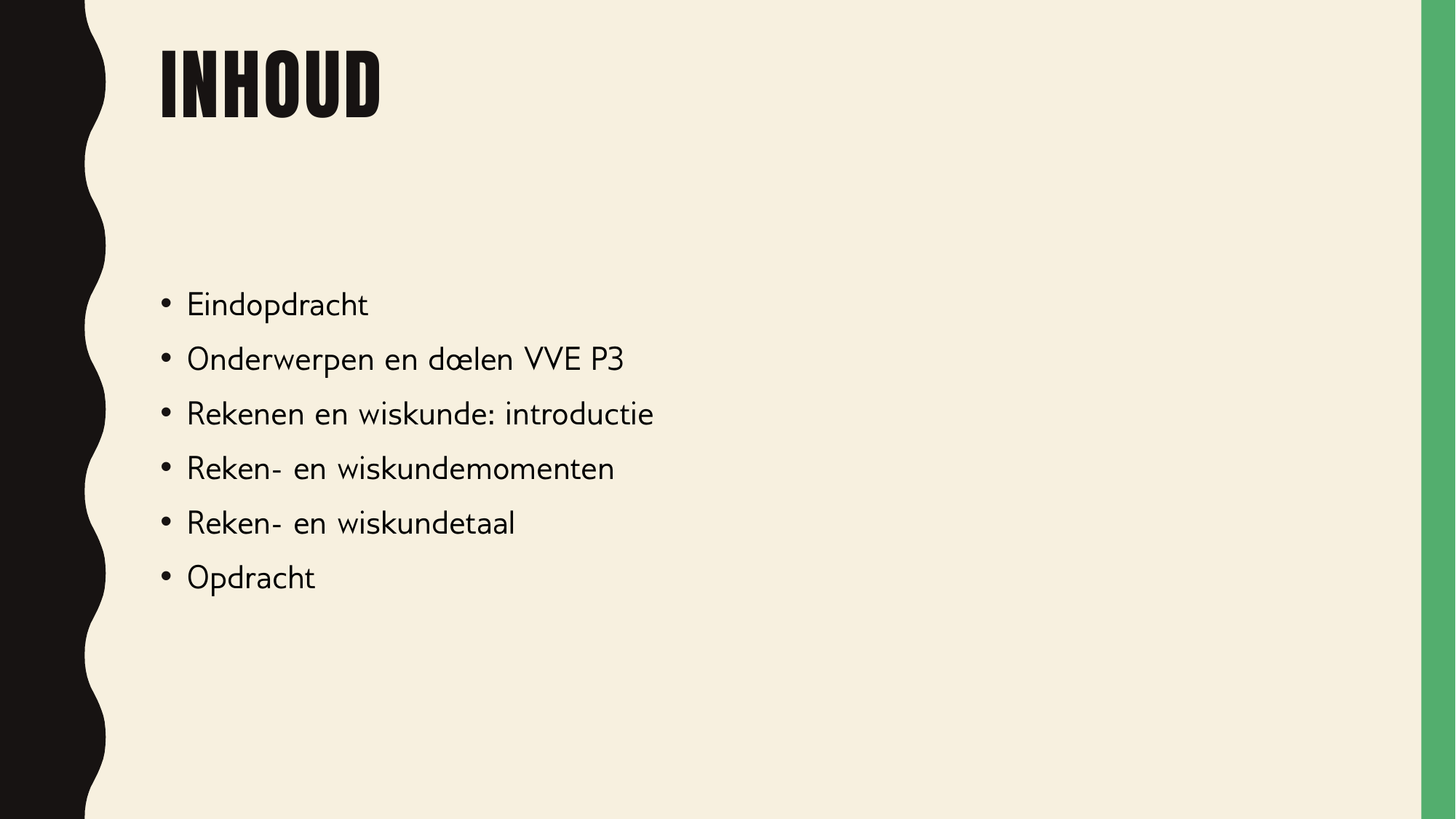

# inhoud
Eindopdracht
Onderwerpen en doelen VVE P3
Rekenen en wiskunde: introductie
Reken- en wiskundemomenten
Reken- en wiskundetaal
Opdracht